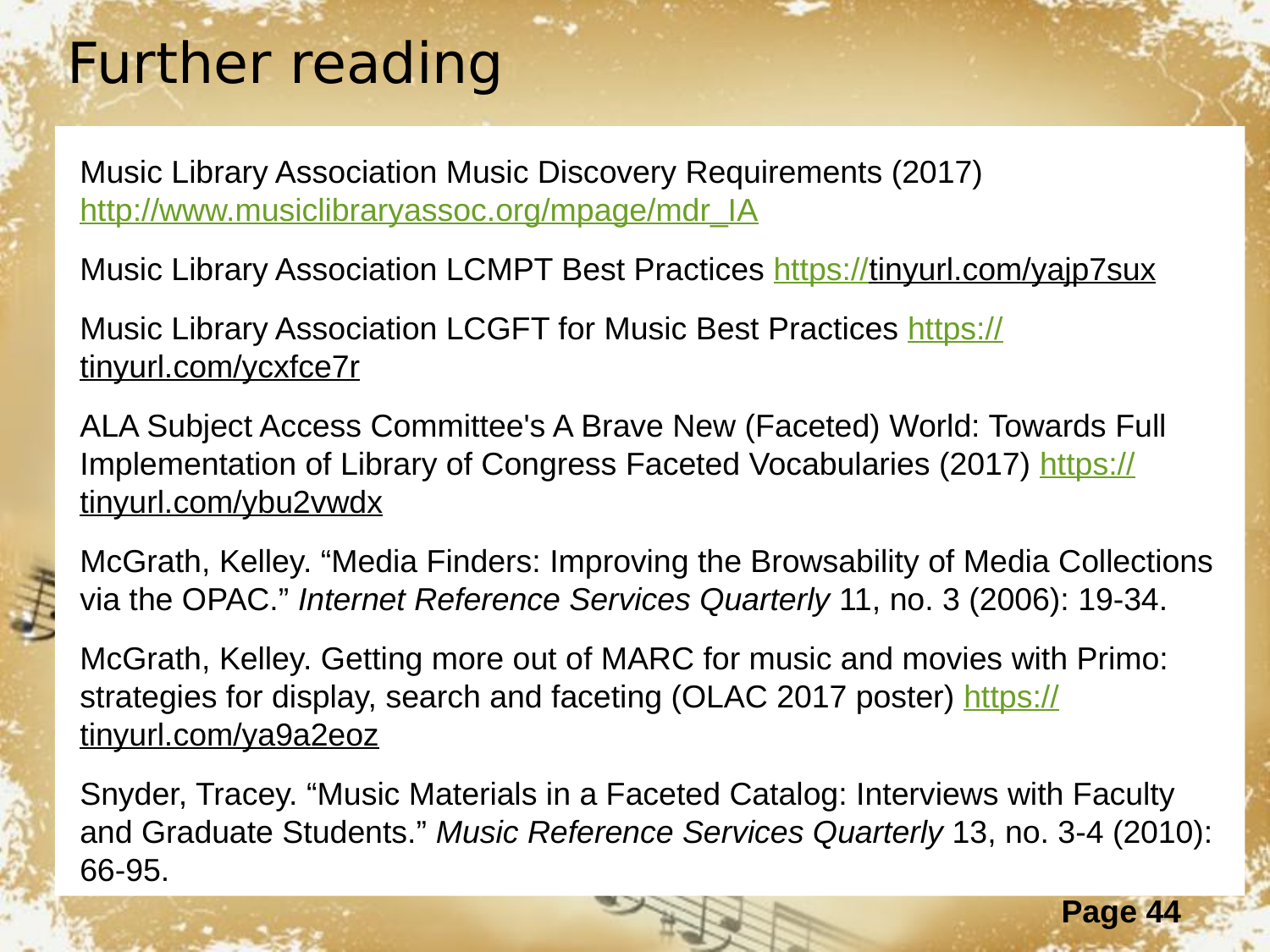

Further reading
Music Library Association Music Discovery Requirements (2017) http://www.musiclibraryassoc.org/mpage/mdr_IA

Music Library Association LCMPT Best Practices https://tinyurl.com/yajp7sux

Music Library Association LCGFT for Music Best Practices https://tinyurl.com/ycxfce7r

ALA Subject Access Committee's A Brave New (Faceted) World: Towards Full Implementation of Library of Congress Faceted Vocabularies (2017) https://tinyurl.com/ybu2vwdx

McGrath, Kelley. “Media Finders: Improving the Browsability of Media Collections via the OPAC.” Internet Reference Services Quarterly 11, no. 3 (2006): 19-34.

McGrath, Kelley. Getting more out of MARC for music and movies with Primo: strategies for display, search and faceting (OLAC 2017 poster) https://tinyurl.com/ya9a2eoz

Snyder, Tracey. “Music Materials in a Faceted Catalog: Interviews with Faculty and Graduate Students.” Music Reference Services Quarterly 13, no. 3-4 (2010): 66-95.